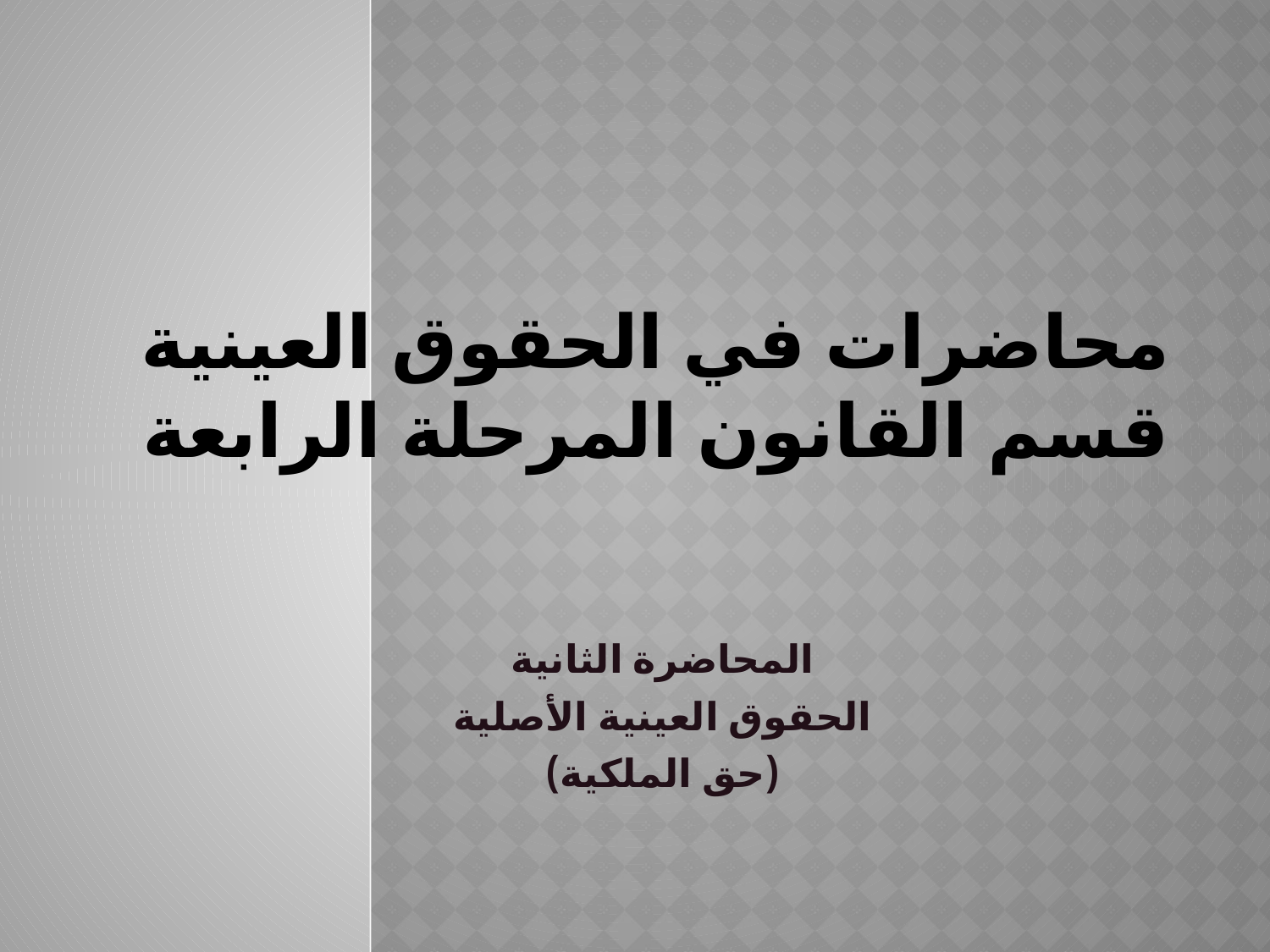

# محاضرات في الحقوق العينية قسم القانون المرحلة الرابعة
المحاضرة الثانية
الحقوق العينية الأصلية
(حق الملكية)